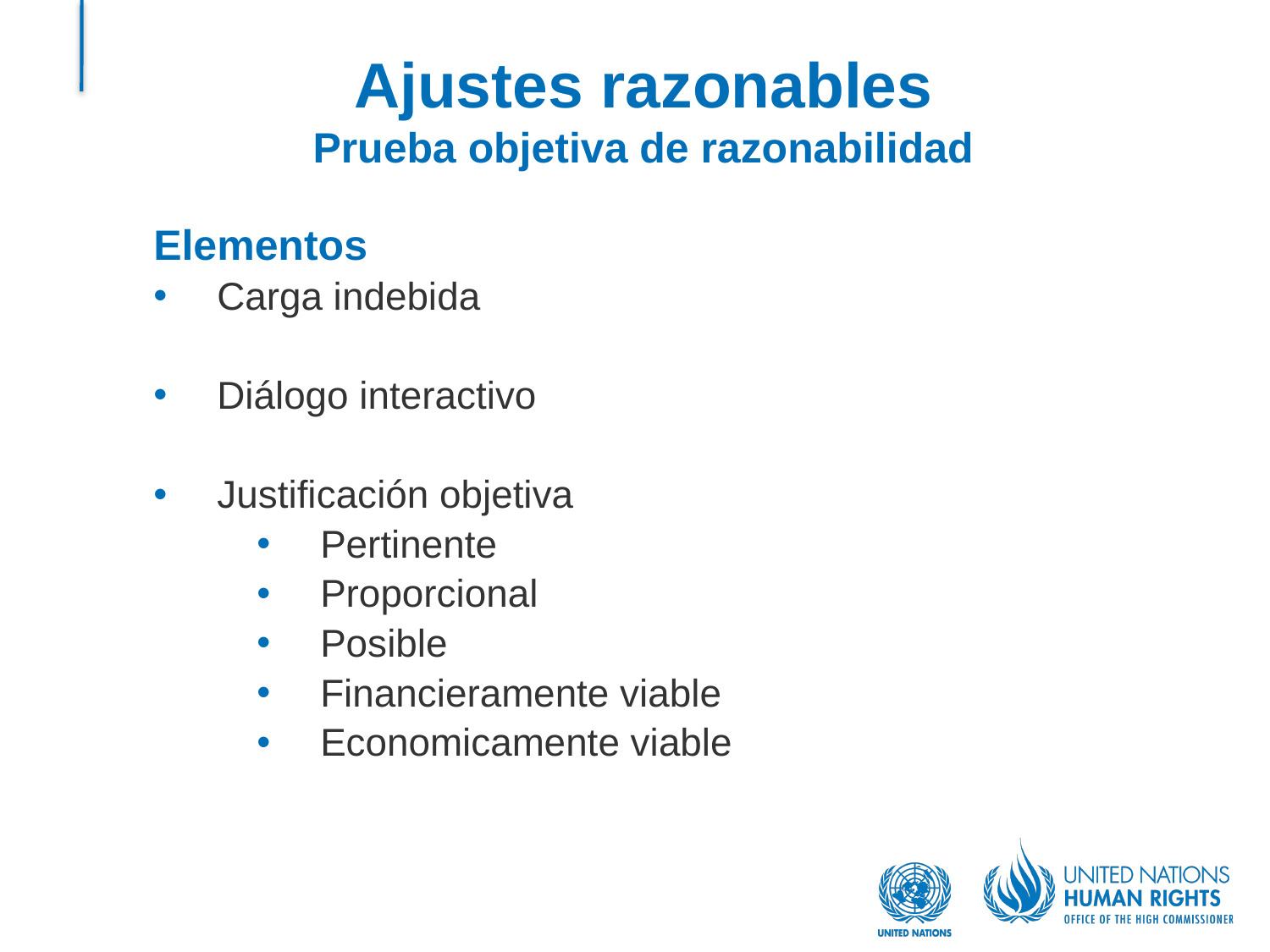

# Ajustes razonables Prueba objetiva de razonabilidad
Elementos
Carga indebida

Diálogo interactivo

Justificación objetiva
Pertinente
Proporcional
Posible
Financieramente viable
Economicamente viable